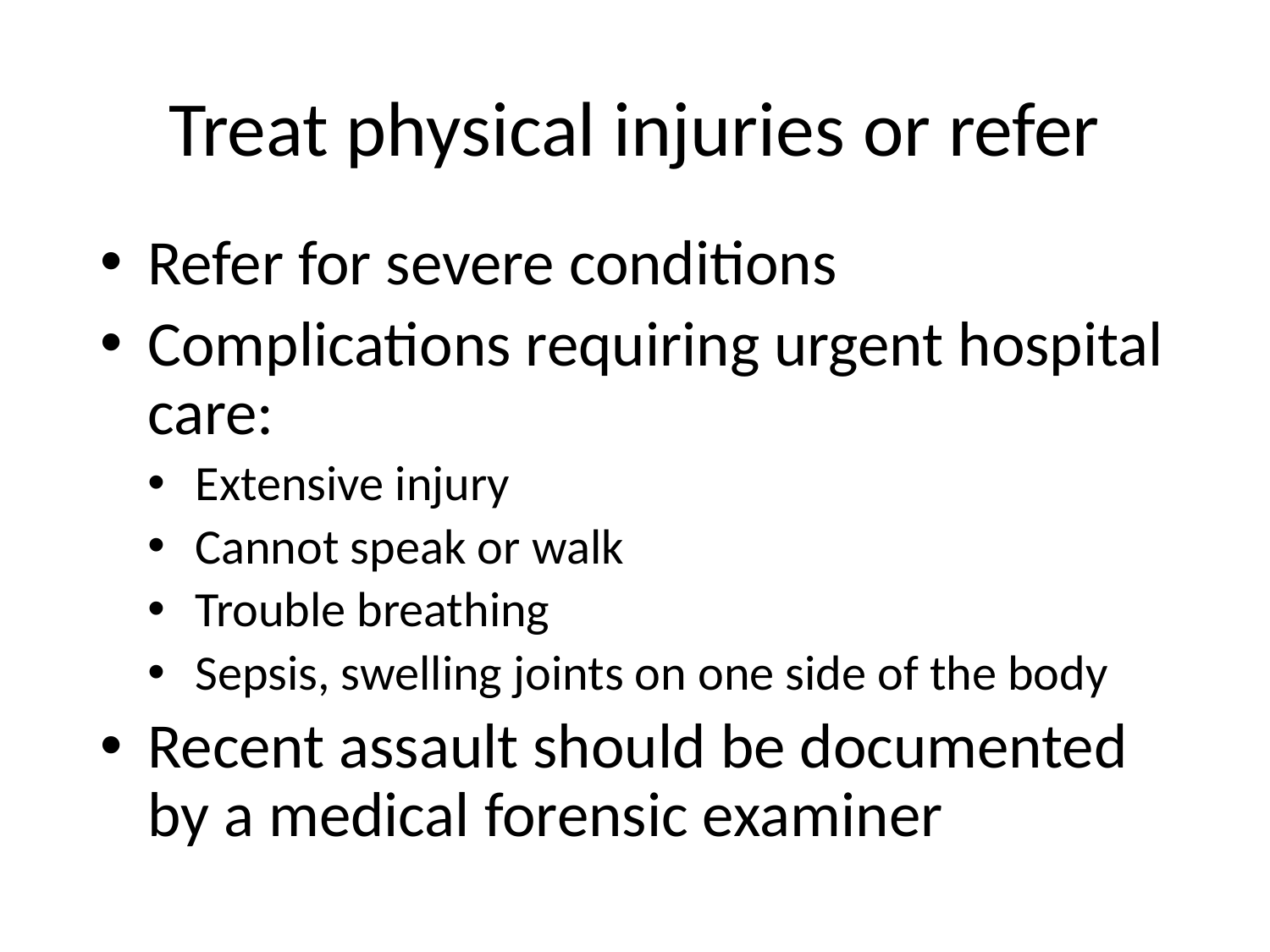

# Treat physical injuries or refer
Refer for severe conditions
Complications requiring urgent hospital care:
Extensive injury
Cannot speak or walk
Trouble breathing
Sepsis, swelling joints on one side of the body
Recent assault should be documented by a medical forensic examiner